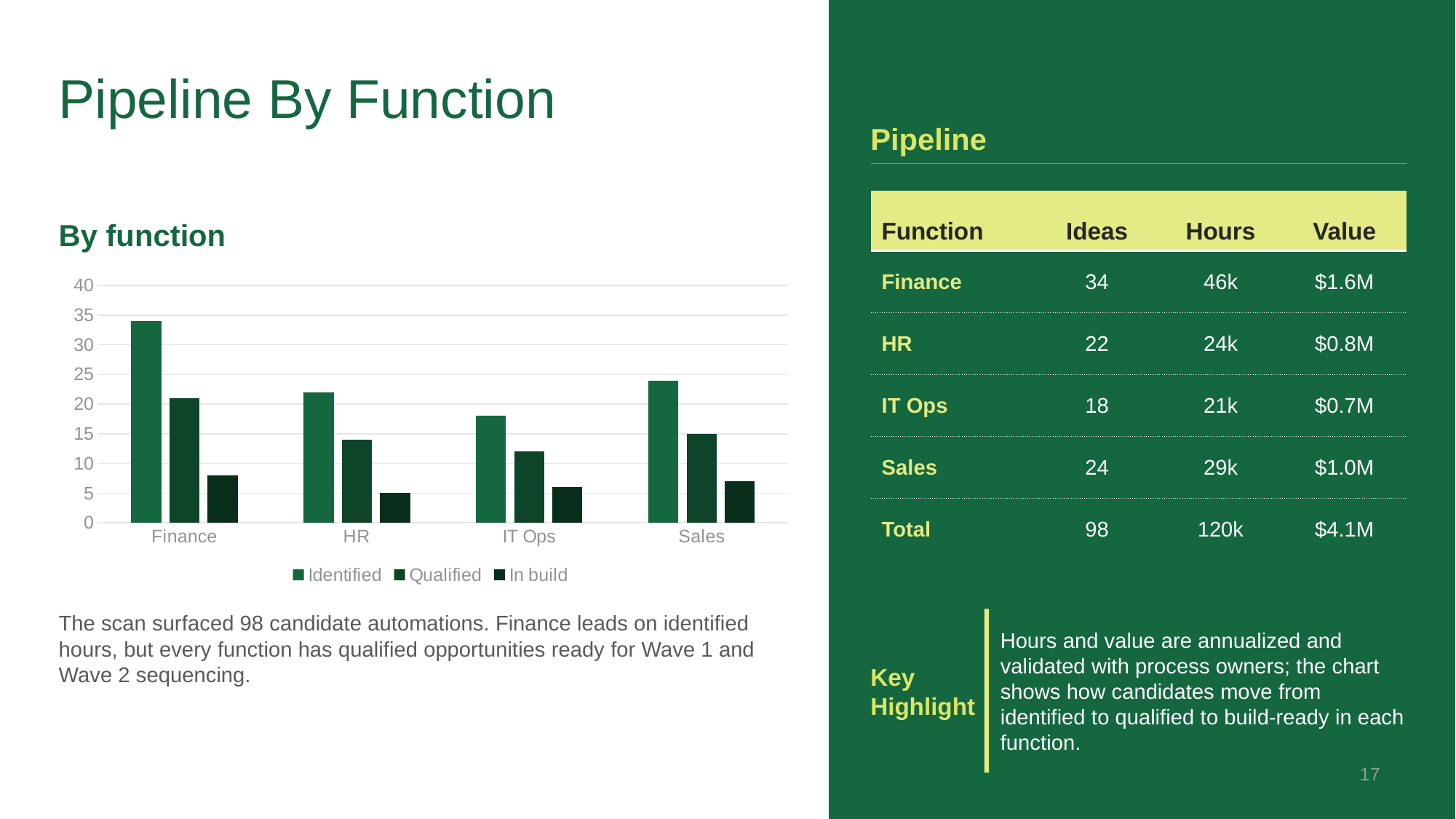

# Pipeline By Function
Pipeline
| Function | Ideas | Hours | Value |
| --- | --- | --- | --- |
| Finance | 34 | 46k | $1.6M |
| HR | 22 | 24k | $0.8M |
| IT Ops | 18 | 21k | $0.7M |
| Sales | 24 | 29k | $1.0M |
| Total | 98 | 120k | $4.1M |
By function

### Chart

| Category | Identified | Qualified | In build |
|---|---|---|---|
| Finance | 34.0 | 21.0 | 8.0 |
| HR | 22.0 | 14.0 | 5.0 |
| IT Ops | 18.0 | 12.0 | 6.0 |
| Sales | 24.0 | 15.0 | 7.0 |
Key Highlight

Hours and value are annualized and validated with process owners; the chart shows how candidates move from identified to qualified to build-ready in each function.
The scan surfaced 98 candidate automations. Finance leads on identified hours, but every function has qualified opportunities ready for Wave 1 and Wave 2 sequencing.
17